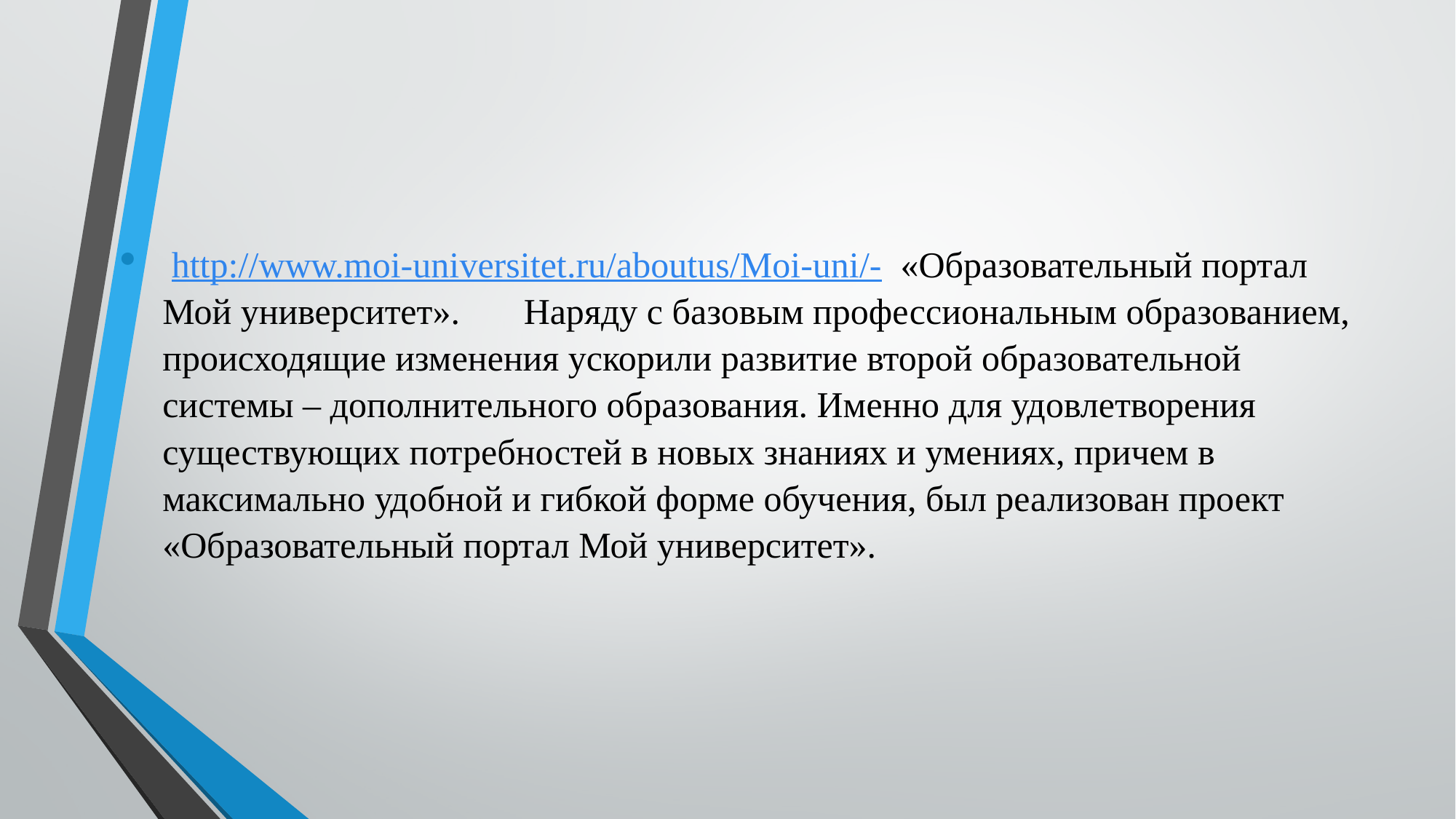

http://www.moi-universitet.ru/aboutus/Moi-uni/-  «Образовательный портал Мой университет».       Наряду с базовым профессиональным образованием, происходящие изменения ускорили развитие второй образовательной системы – дополнительного образования. Именно для удовлетворения существующих потребностей в новых знаниях и умениях, причем в максимально удобной и гибкой форме обучения, был реализован проект «Образовательный портал Мой университет».